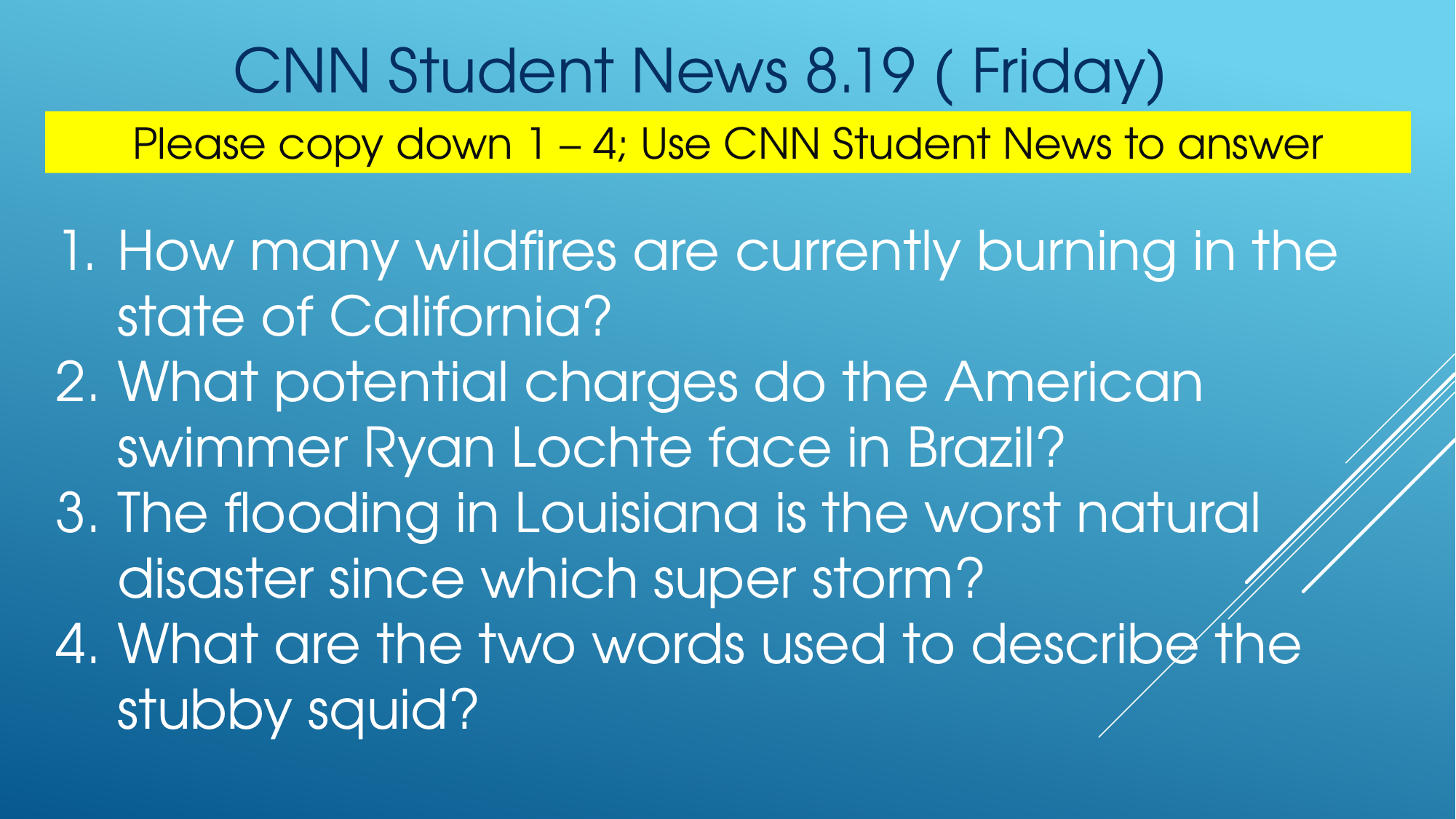

CNN Student News 8.19 ( Friday)
Please copy down 1 – 4; Use CNN Student News to answer
How many wildfires are currently burning in the state of California?
What potential charges do the American swimmer Ryan Lochte face in Brazil?
The flooding in Louisiana is the worst natural disaster since which super storm?
What are the two words used to describe the stubby squid?